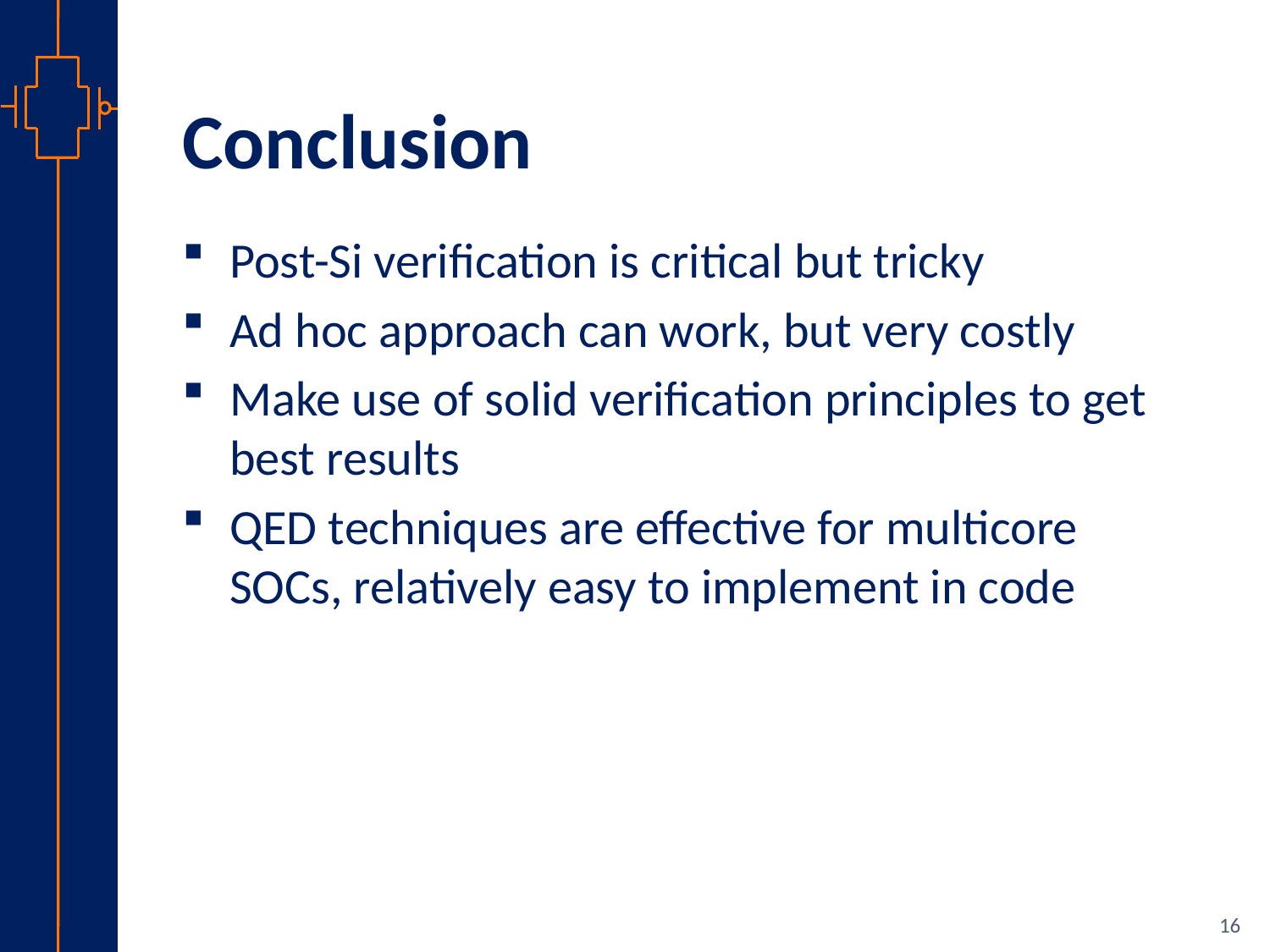

# Conclusion
Post-Si verification is critical but tricky
Ad hoc approach can work, but very costly
Make use of solid verification principles to get best results
QED techniques are effective for multicore SOCs, relatively easy to implement in code
16